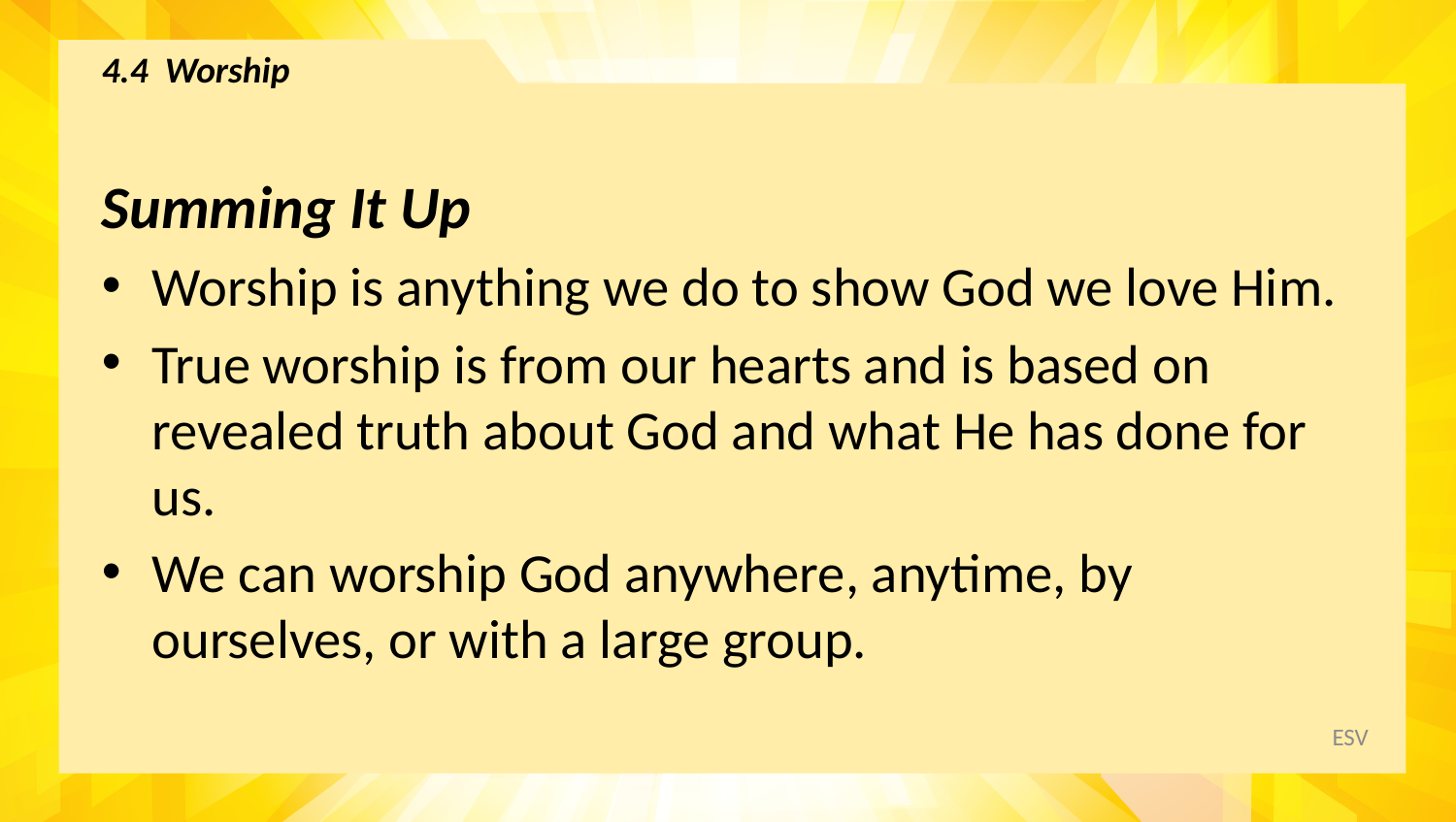

# 4.4  Worship
Summing It Up
Worship is anything we do to show God we love Him.
True worship is from our hearts and is based on revealed truth about God and what He has done for us.
We can worship God anywhere, anytime, by ourselves, or with a large group.
ESV